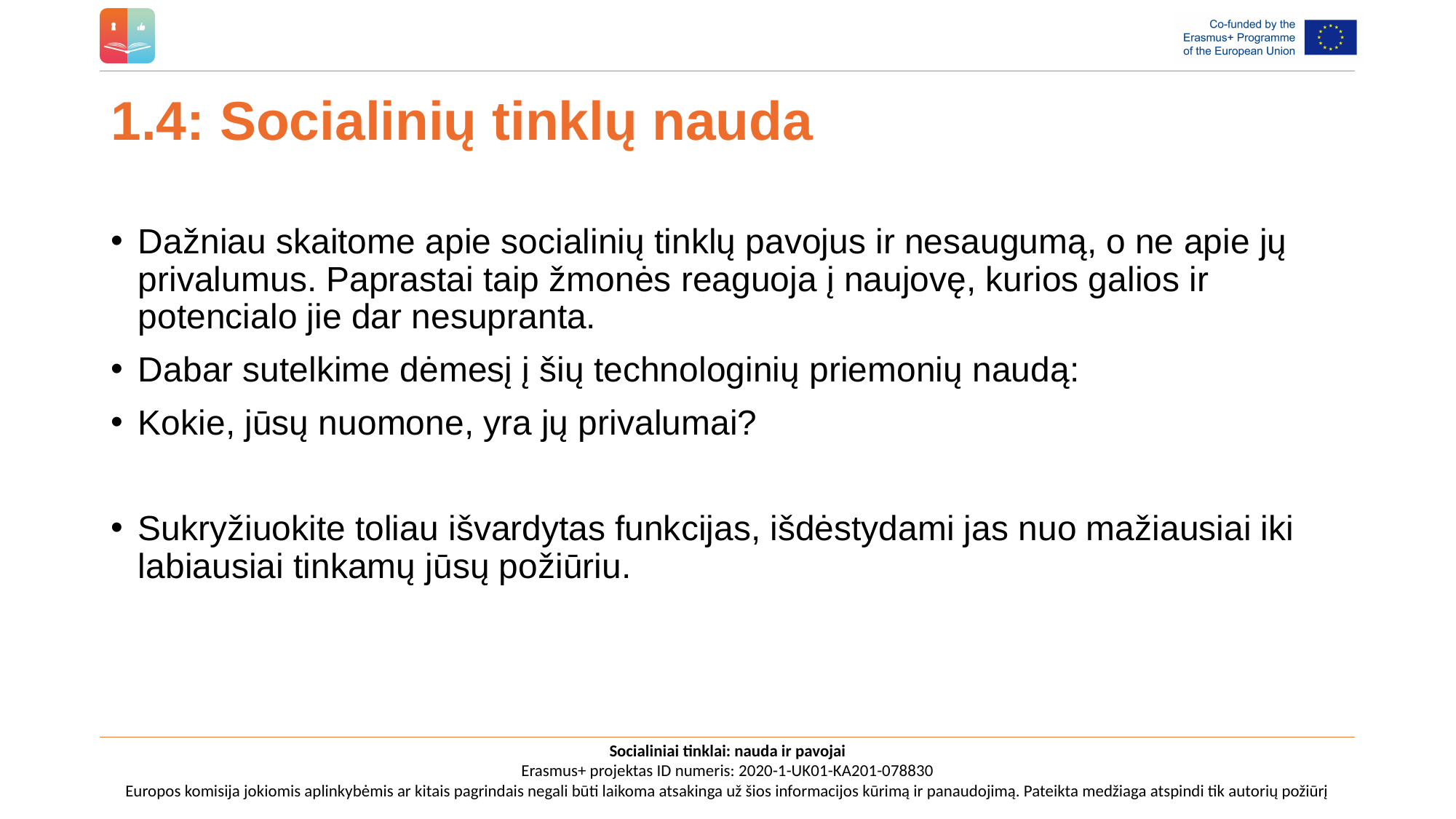

# 1.4: Socialinių tinklų nauda
Dažniau skaitome apie socialinių tinklų pavojus ir nesaugumą, o ne apie jų privalumus. Paprastai taip žmonės reaguoja į naujovę, kurios galios ir potencialo jie dar nesupranta.
Dabar sutelkime dėmesį į šių technologinių priemonių naudą:
Kokie, jūsų nuomone, yra jų privalumai?

Sukryžiuokite toliau išvardytas funkcijas, išdėstydami jas nuo mažiausiai iki labiausiai tinkamų jūsų požiūriu.

Socialiniai tinklai: nauda ir pavojai
Erasmus+ projektas ID numeris: 2020-1-UK01-KA201-078830
Europos komisija jokiomis aplinkybėmis ar kitais pagrindais negali būti laikoma atsakinga už šios informacijos kūrimą ir panaudojimą. Pateikta medžiaga atspindi tik autorių požiūrį